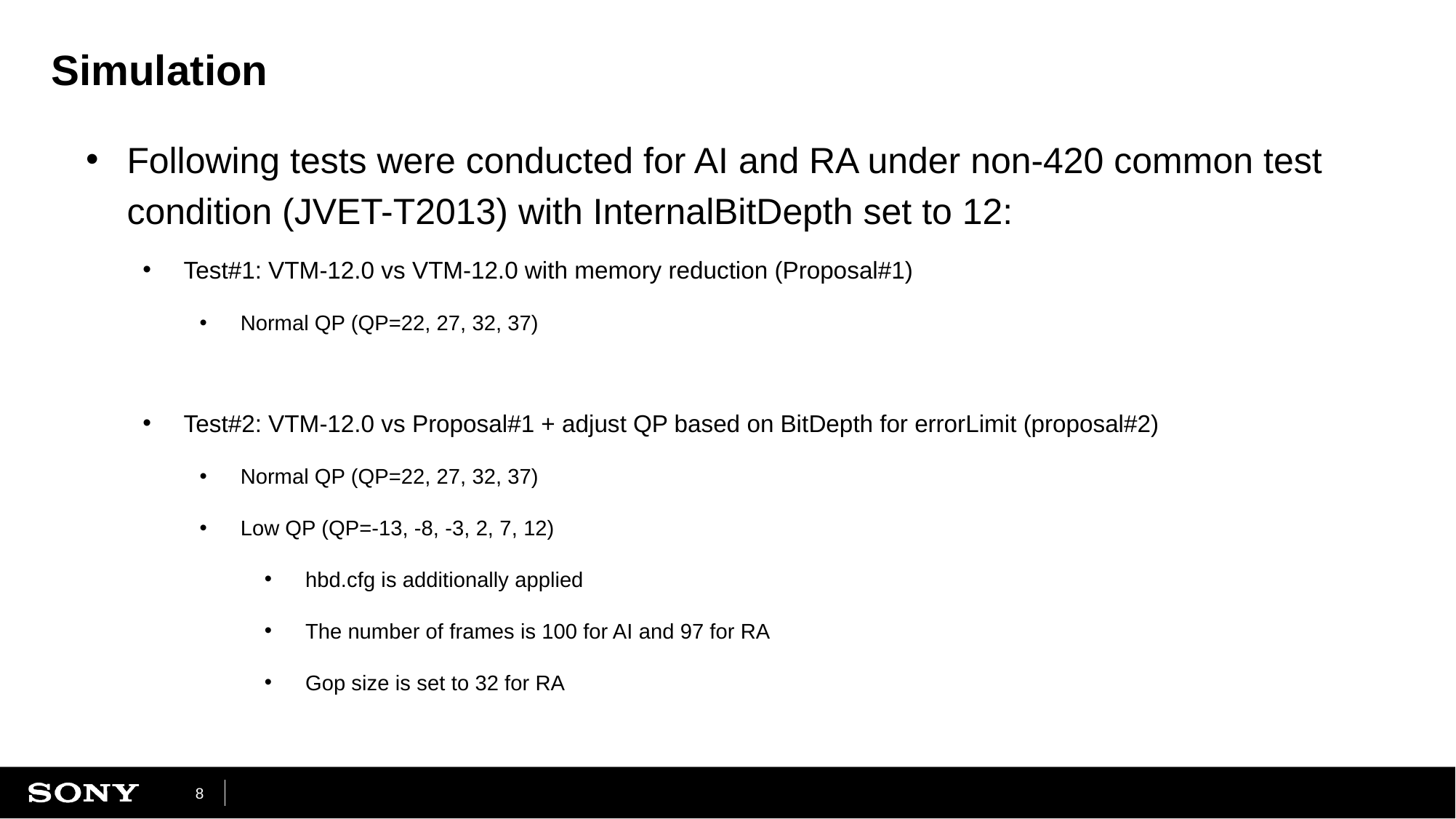

# Simulation
Following tests were conducted for AI and RA under non-420 common test condition (JVET-T2013) with InternalBitDepth set to 12:
Test#1: VTM-12.0 vs VTM-12.0 with memory reduction (Proposal#1)
Normal QP (QP=22, 27, 32, 37)

Test#2: VTM-12.0 vs Proposal#1 + adjust QP based on BitDepth for errorLimit (proposal#2)
Normal QP (QP=22, 27, 32, 37)
Low QP (QP=-13, -8, -3, 2, 7, 12)
hbd.cfg is additionally applied
The number of frames is 100 for AI and 97 for RA
Gop size is set to 32 for RA